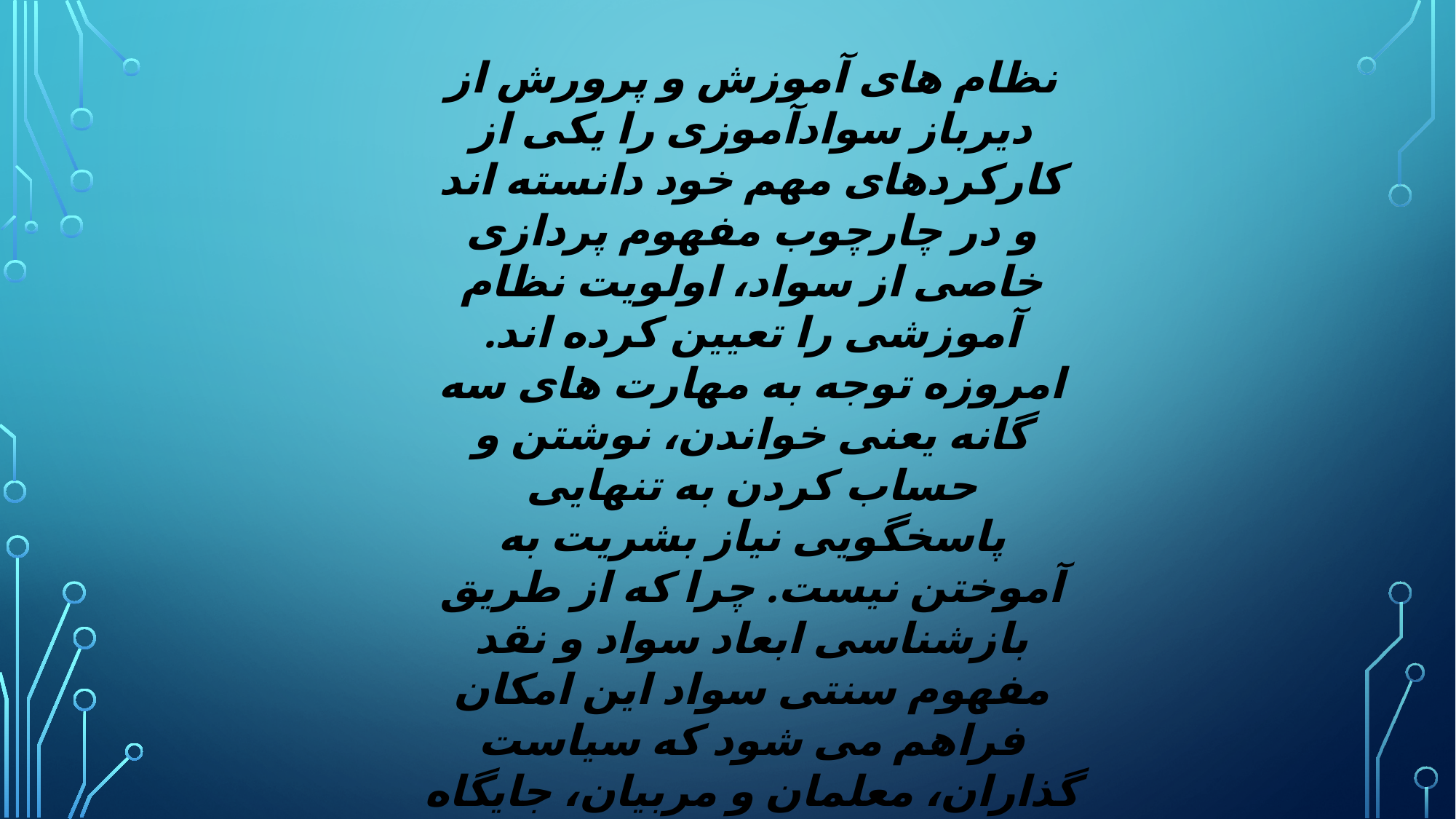

نظام های آموزش و پرورش از دیرباز سوادآموزی را یکی از کارکردهای مهم خود دانسته اند و در چارچوب مفهوم پردازی خاصی از سواد، اولویت نظام آموزشی را تعیین کرده اند. امروزه توجه به مهارت های سه گانه یعنی خواندن، نوشتن و حساب کردن به تنهایی پاسخگویی نیاز بشریت به آموختن نیست. چرا که از طریق بازشناسی ابعاد سواد و نقد مفهوم سنتی سواد این امکان فراهم می شود که سیاست گذاران، معلمان و مربیان، جایگاه هنر را به عنوان چهارمین مهارت اساسی یادگیری،ازنوع درک کنند و ضرورت توجه به آن را درونی سازند.